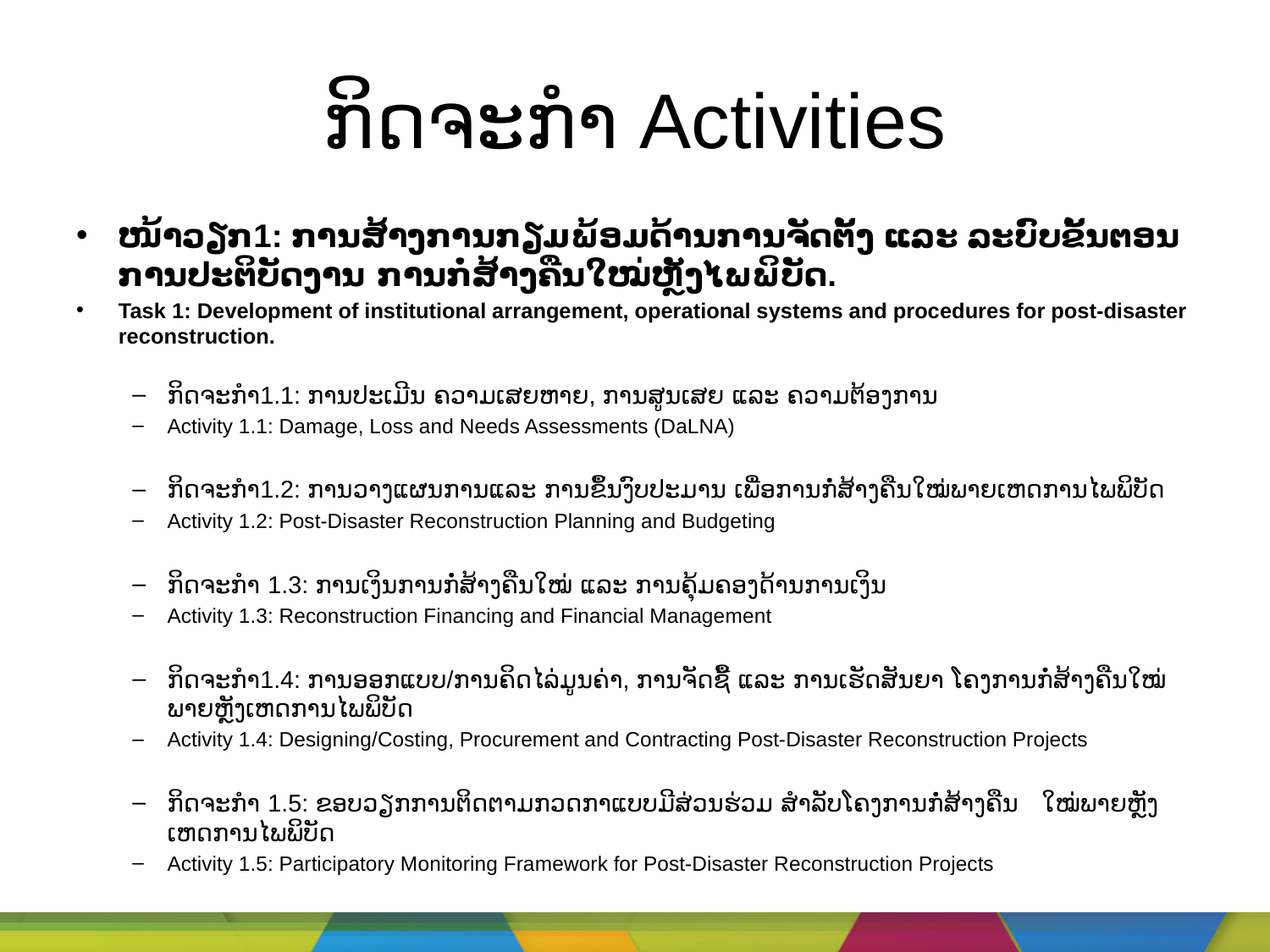

# ກິດຈະກໍາ Activities
ໜ້າວຽກ1: ການສ້າງການກຽມພ້ອມດ້ານການ​ຈັດ​ຕັ້ງ ແລະ ລະບົບຂັ້ນຕອນການປະຕິບັດງານ ການກໍ່ສ້າງຄືນໃໝ່ຫຼັງໄພພິບັດ.
Task 1: Development of institutional arrangement, operational systems and procedures for post-disaster reconstruction.

ກິດຈະກໍາ1.1: ການປະເມີນ ຄວາມເສຍຫາຍ, ການສູນເສຍ ແລະ ຄວາມຕ້ອງການ
Activity 1.1: Damage, Loss and Needs Assessments (DaLNA)

ກິດຈະກໍາ1.2: ການວາງແຜນການແລະ ການຂຶ້ນງົບປະມານ ເພື່ອການກໍ່ສ້າງຄືນໃໝ່ພາຍເຫດການໄພພິບັດ
Activity 1.2: Post-Disaster Reconstruction Planning and Budgeting

ກິດຈະກໍາ 1.3: ການເງິນການກໍ່ສ້າງຄືນໃໝ່ ແລະ ການຄຸ້ມຄອງດ້ານການເງິນ
Activity 1.3: Reconstruction Financing and Financial Management

ກິດຈະກໍາ1.4: ການອອກແບບ/ການຄິດໄລ່ມູນຄ່າ, ການຈັດຊື້ ແລະ ການເຮັດສັນຍາ ໂຄງການກໍ່ສ້າງຄືນໃໝ່ພາຍຫຼັງເຫດການໄພພິບັດ
Activity 1.4: Designing/Costing, Procurement and Contracting Post-Disaster Reconstruction Projects

ກິດຈະກໍາ 1.5: ຂອບວຽກການຕິດຕາມກວດກາແບບມີສ່ວນຮ່ວມ ສຳລັບໂຄງການກໍ່ສ້າງຄືນ   ໃໝ່ພາຍຫຼັງເຫດການໄພພິບັດ
Activity 1.5: Participatory Monitoring Framework for Post-Disaster Reconstruction Projects